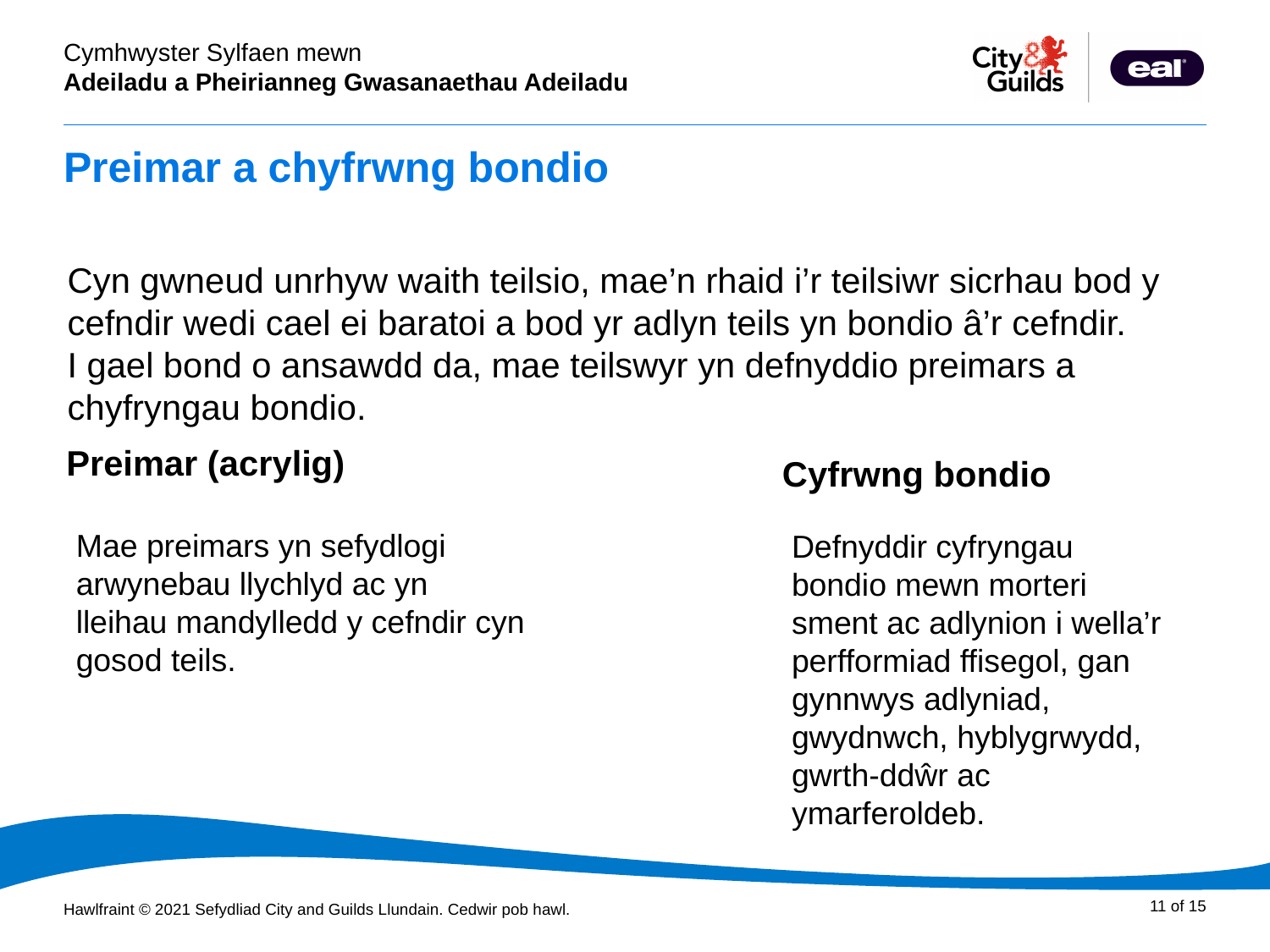

# Preimar a chyfrwng bondio
Cyn gwneud unrhyw waith teilsio, mae’n rhaid i’r teilsiwr sicrhau bod y cefndir wedi cael ei baratoi a bod yr adlyn teils yn bondio â’r cefndir.
I gael bond o ansawdd da, mae teilswyr yn defnyddio preimars a chyfryngau bondio.
Preimar (acrylig)
Cyfrwng bondio
Mae preimars yn sefydlogi arwynebau llychlyd ac yn lleihau mandylledd y cefndir cyn gosod teils.
Defnyddir cyfryngau bondio mewn morteri sment ac adlynion i wella’r perfformiad ffisegol, gan gynnwys adlyniad, gwydnwch, hyblygrwydd, gwrth-ddŵr ac ymarferoldeb.